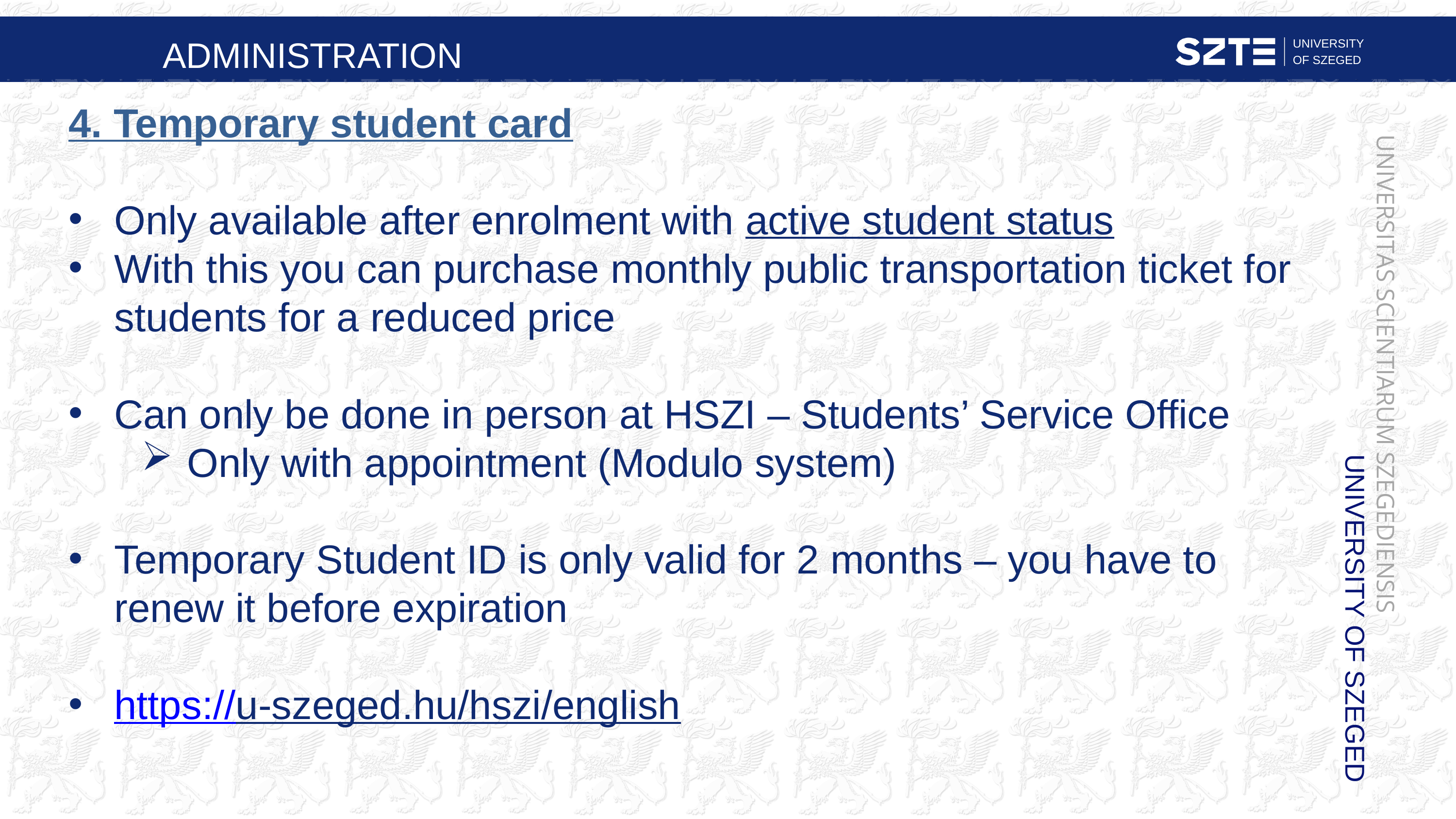

ADMINISTRATION
UNIVERSITY
OF SZEGED

4. Temporary student card

Only available after enrolment with active student status
With this you can purchase monthly public transportation ticket for students for a reduced price

Can only be done in person at HSZI – Students’ Service Office
Only with appointment (Modulo system)

Temporary Student ID is only valid for 2 months – you have to renew it before expiration

https://u-szeged.hu/hszi/english
UNIVERSITY OF SZEGED
UNIVERSITAS SCIENTIARUM SZEGEDIENSIS